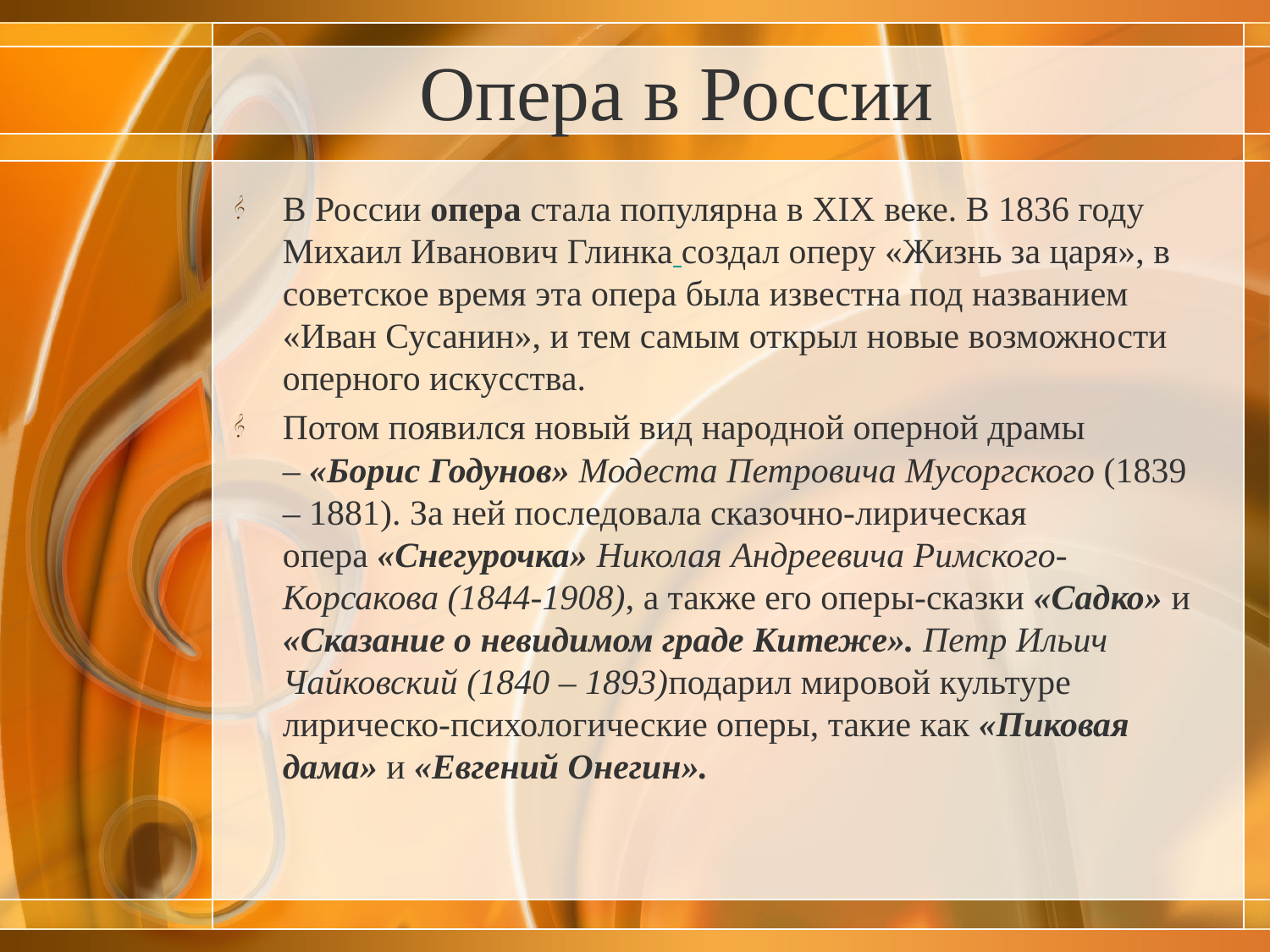

# Опера в России
В России опера стала популярна в XIX веке. В 1836 году Михаил Иванович Глинка создал оперу «Жизнь за царя», в советское время эта опера была известна под названием «Иван Сусанин», и тем самым открыл новые возможности оперного искусства.
Потом появился новый вид народной оперной драмы – «Борис Годунов» Модеста Петровича Мусоргского (1839 – 1881). За ней последовала сказочно-лирическая опера «Снегурочка» Николая Андреевича Римского-Корсакова (1844-1908), а также его оперы-сказки «Садко» и «Сказание о невидимом граде Китеже». Петр Ильич Чайковский (1840 – 1893)подарил мировой культуре лирическо-психологические оперы, такие как «Пиковая дама» и «Евгений Онегин».